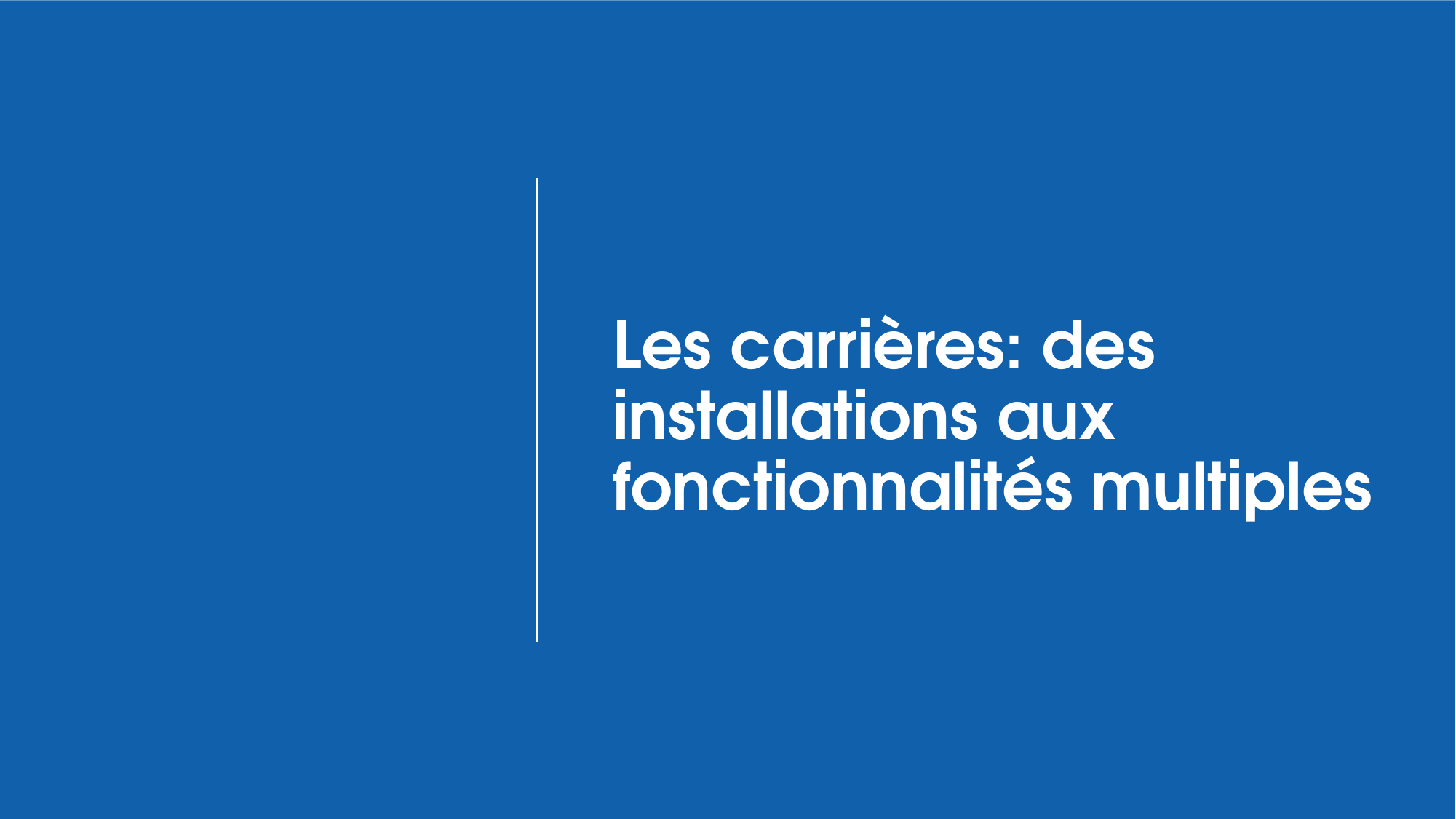

Les carrières: des installations aux fonctionnalités multiples